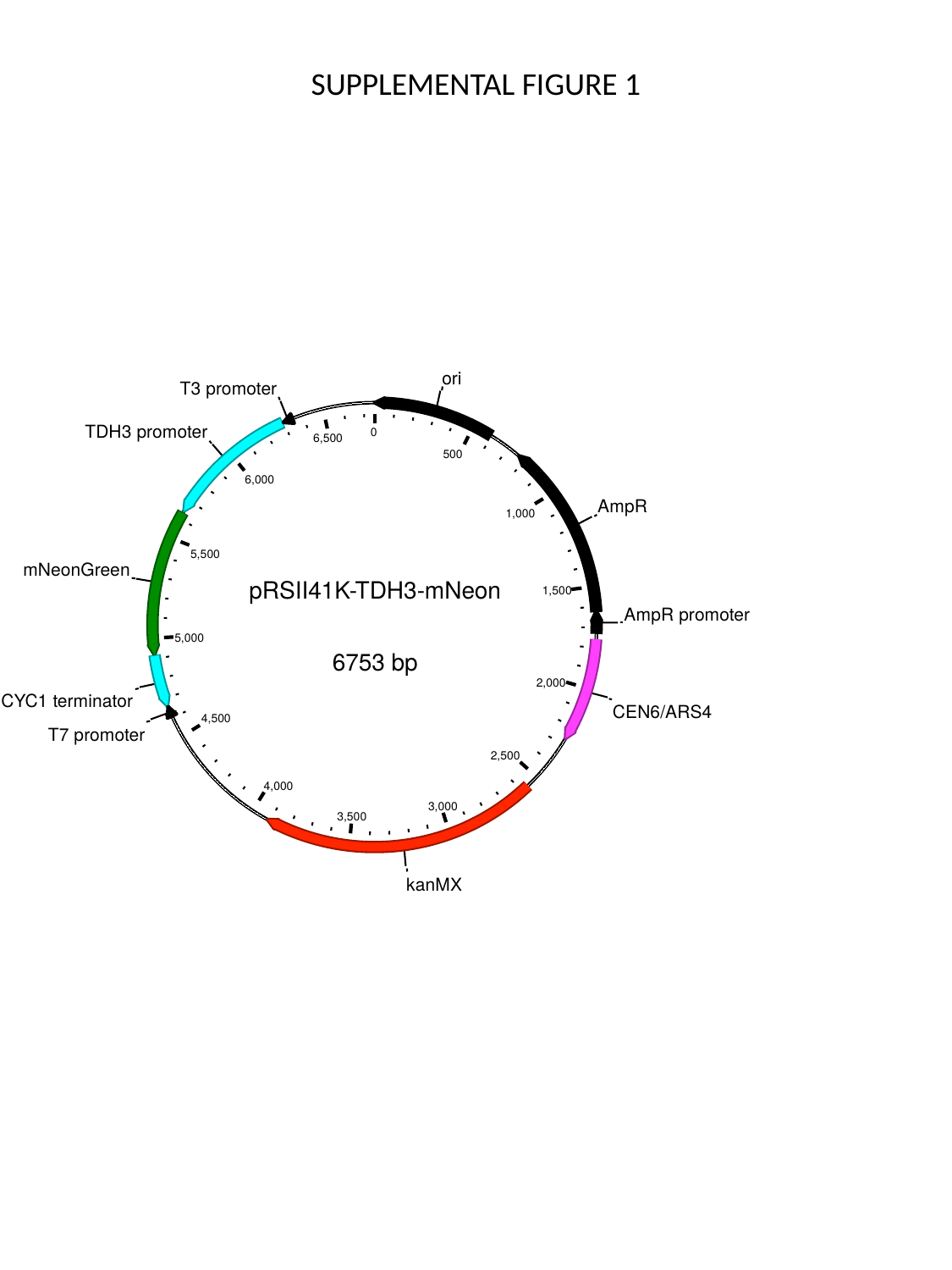

SUPPLEMENTAL FIGURE 1
ori
T3 promoter

TDH3 promoter

0

6,500

500

6,000

AmpR

1,000

5,500

mNeonGreen

pRSII41K-TDH3-mNeon

1,500

AmpR promoter

5,000

6753 bp

2,000

CYC1 terminator

CEN6/ARS4

4,500

T7 promoter

2,500

4,000

3,000

3,500

kanMX